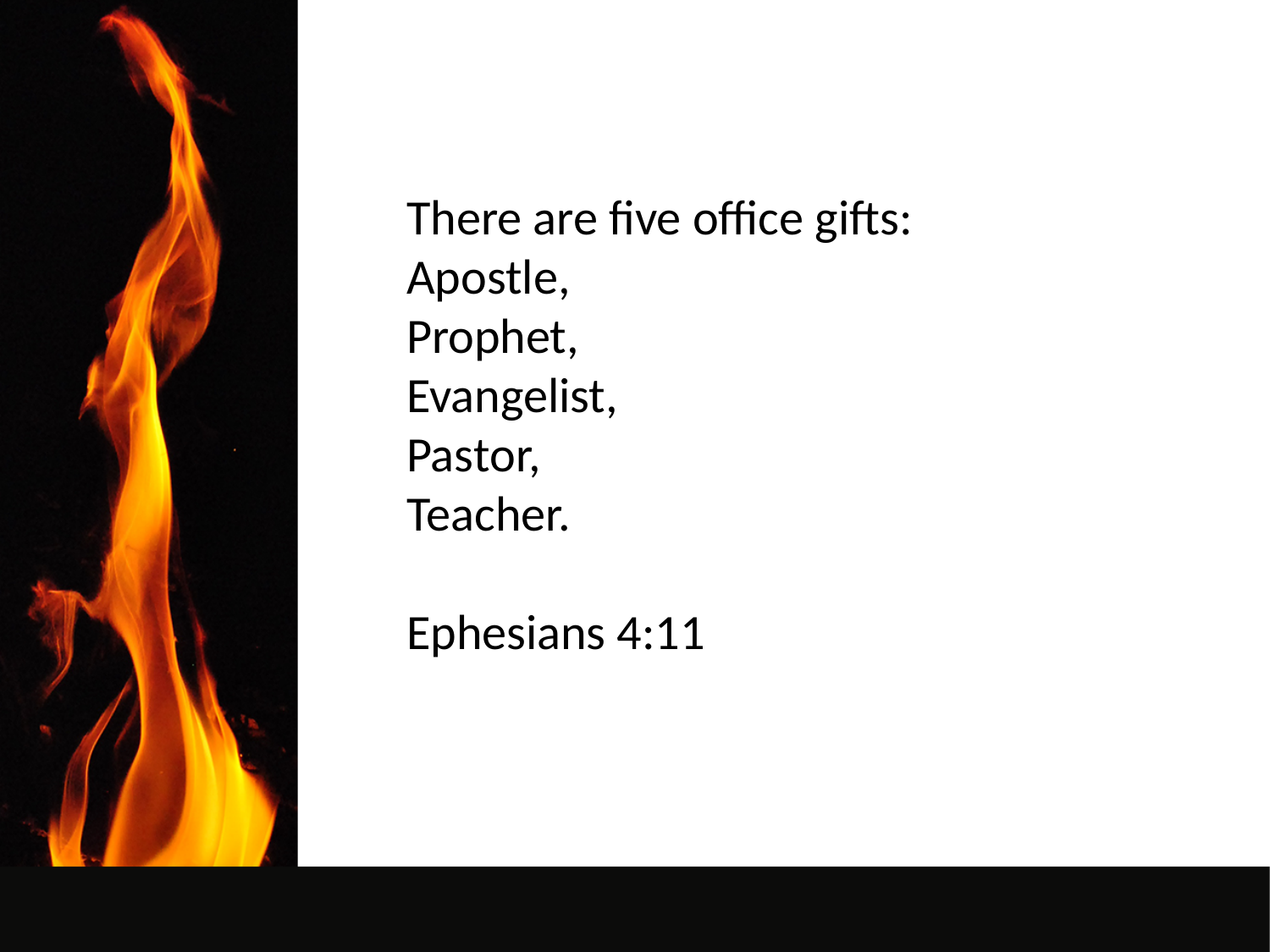

There are five office gifts:
Apostle,
Prophet,
Evangelist,
Pastor,
Teacher.

Ephesians 4:11